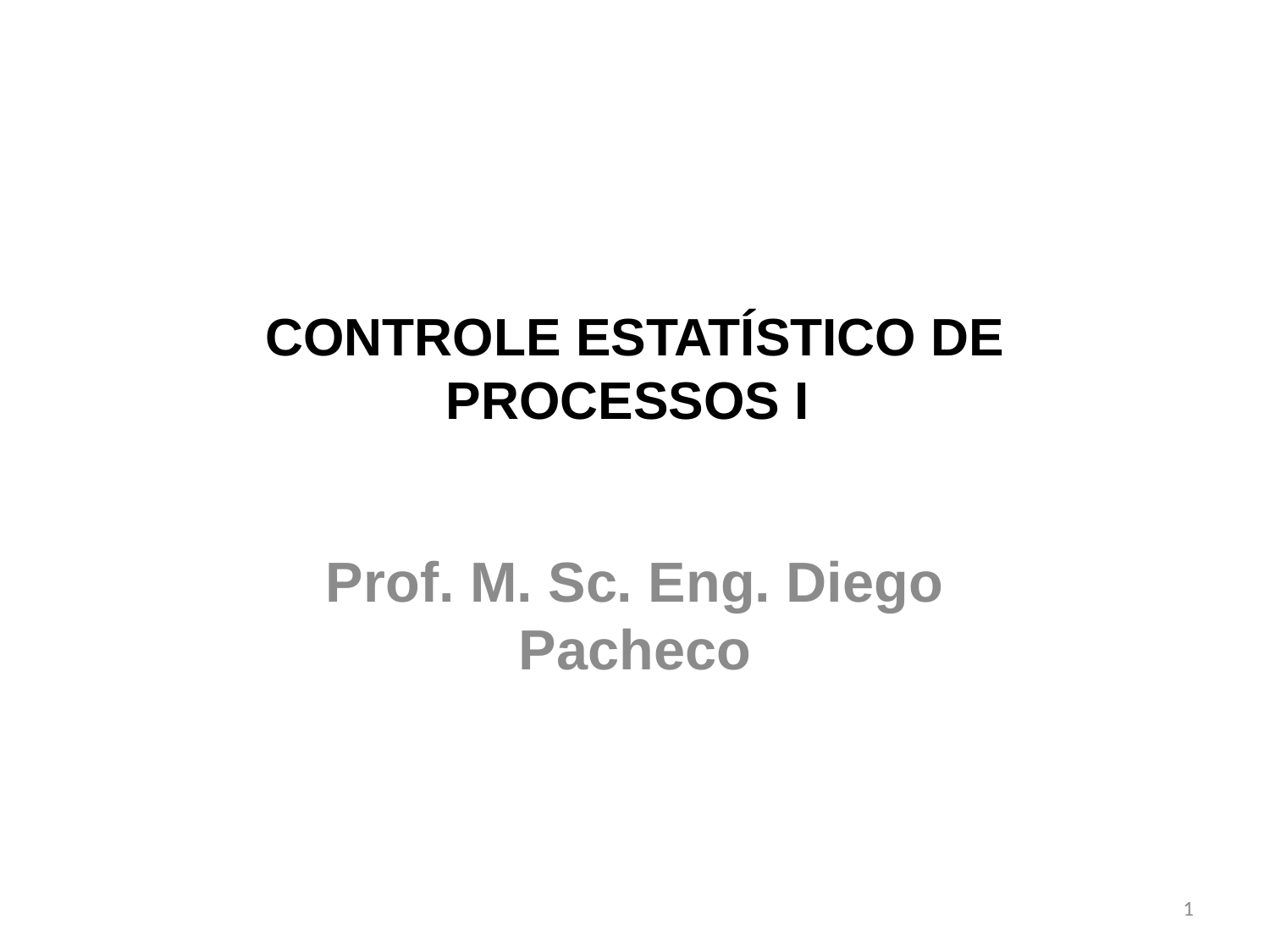

# CONTROLE ESTATÍSTICO DE PROCESSOS I
Prof. M. Sc. Eng. Diego Pacheco

1